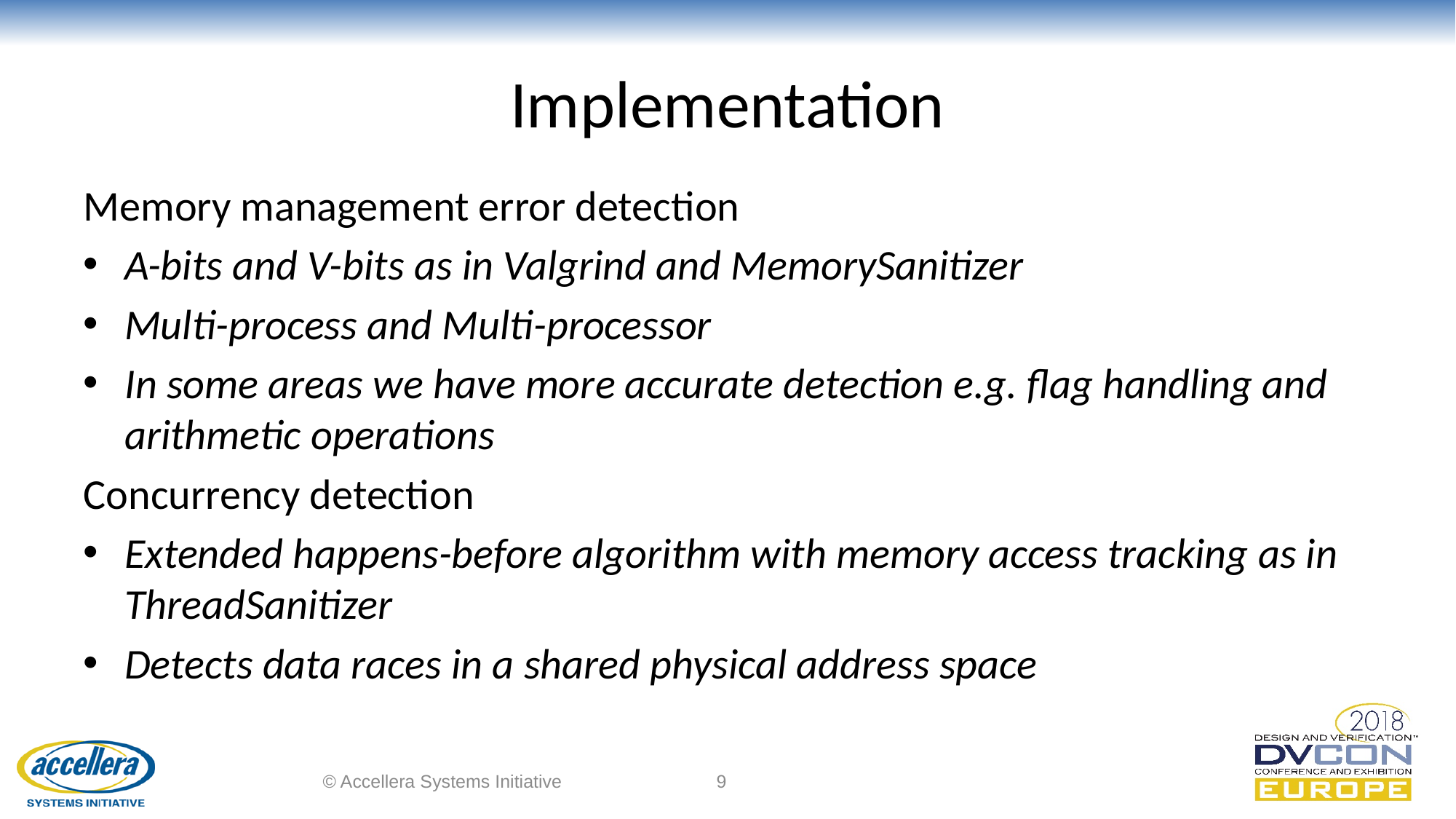

# Implementation
Memory management error detection
A-bits and V-bits as in Valgrind and MemorySanitizer
Multi-process and Multi-processor
In some areas we have more accurate detection e.g. flag handling and arithmetic operations
Concurrency detection
Extended happens-before algorithm with memory access tracking as in ThreadSanitizer
Detects data races in a shared physical address space

© Accellera Systems Initiative
9